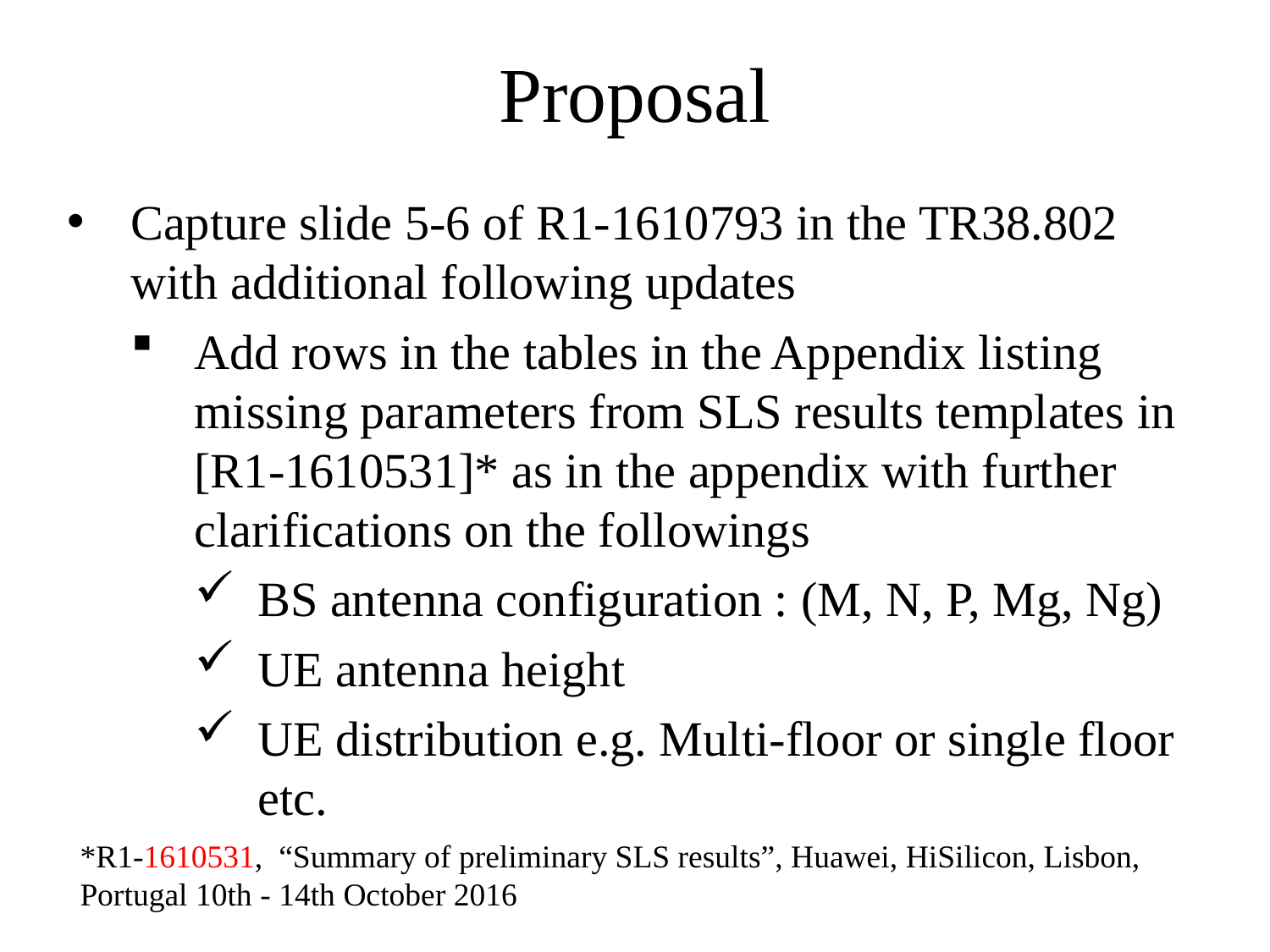

Proposal
Capture slide 5-6 of R1-1610793 in the TR38.802 with additional following updates
Add rows in the tables in the Appendix listing missing parameters from SLS results templates in [R1-1610531]* as in the appendix with further clarifications on the followings
BS antenna configuration : (M, N, P, Mg, Ng)
UE antenna height
UE distribution e.g. Multi-floor or single floor etc.
*R1-1610531,  “Summary of preliminary SLS results”, Huawei, HiSilicon, Lisbon, Portugal 10th - 14th October 2016